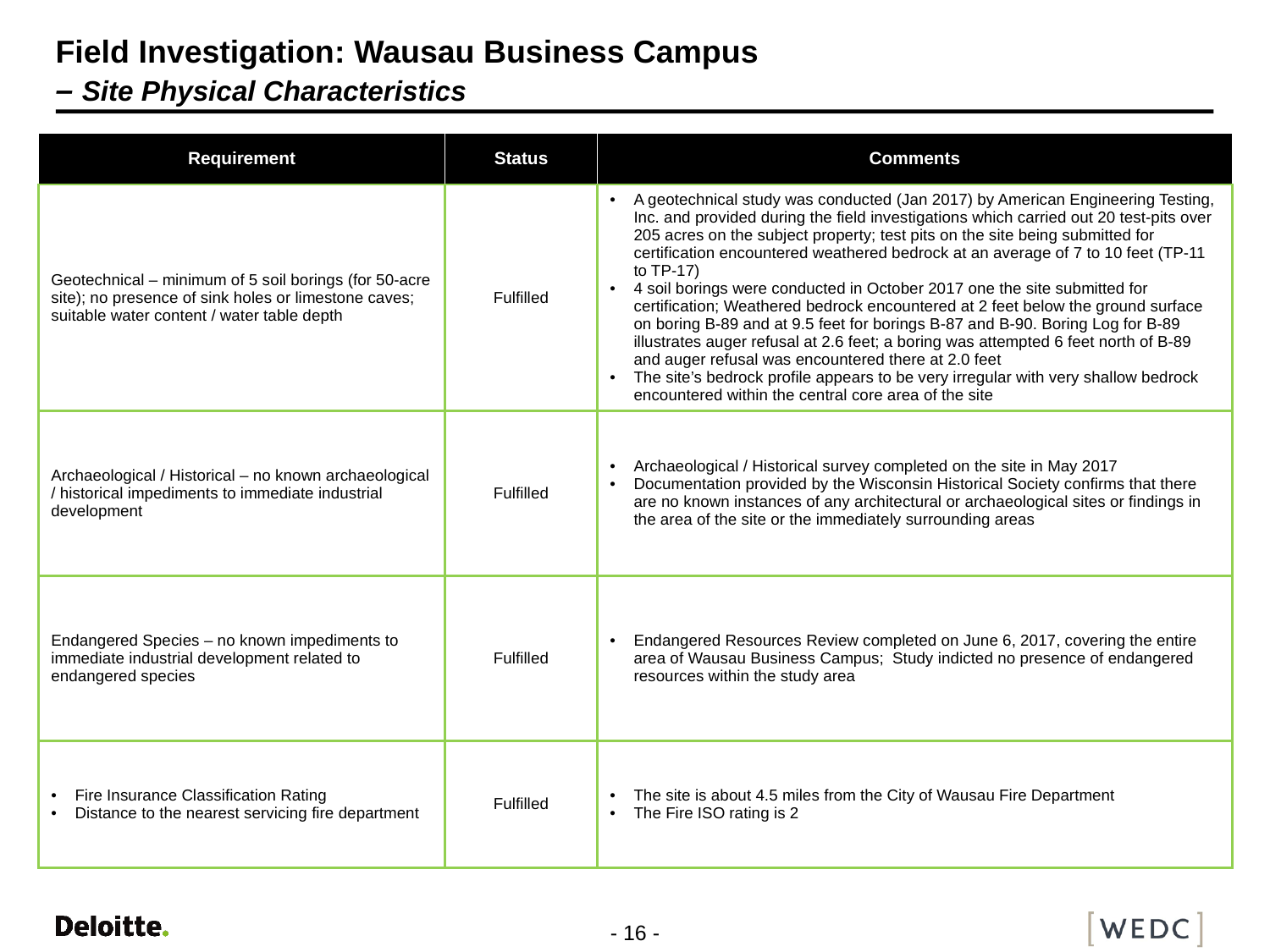

# Field Investigation: Wausau Business Campus – Site Physical Characteristics
| Requirement | Status | Comments |
| --- | --- | --- |
| Geotechnical – minimum of 5 soil borings (for 50-acre site); no presence of sink holes or limestone caves; suitable water content / water table depth | Fulfilled | A geotechnical study was conducted (Jan 2017) by American Engineering Testing, Inc. and provided during the field investigations which carried out 20 test-pits over 205 acres on the subject property; test pits on the site being submitted for certification encountered weathered bedrock at an average of 7 to 10 feet (TP-11 to TP-17) 4 soil borings were conducted in October 2017 one the site submitted for certification; Weathered bedrock encountered at 2 feet below the ground surface on boring B-89 and at 9.5 feet for borings B-87 and B-90. Boring Log for B-89 illustrates auger refusal at 2.6 feet; a boring was attempted 6 feet north of B-89 and auger refusal was encountered there at 2.0 feet The site’s bedrock profile appears to be very irregular with very shallow bedrock encountered within the central core area of the site |
| Archaeological / Historical – no known archaeological / historical impediments to immediate industrial development | Fulfilled | Archaeological / Historical survey completed on the site in May 2017 Documentation provided by the Wisconsin Historical Society confirms that there are no known instances of any architectural or archaeological sites or findings in the area of the site or the immediately surrounding areas |
| Endangered Species – no known impediments to immediate industrial development related to endangered species | Fulfilled | Endangered Resources Review completed on June 6, 2017, covering the entire area of Wausau Business Campus; Study indicted no presence of endangered resources within the study area |
| Fire Insurance Classification Rating Distance to the nearest servicing fire department | Fulfilled | The site is about 4.5 miles from the City of Wausau Fire Department The Fire ISO rating is 2 |